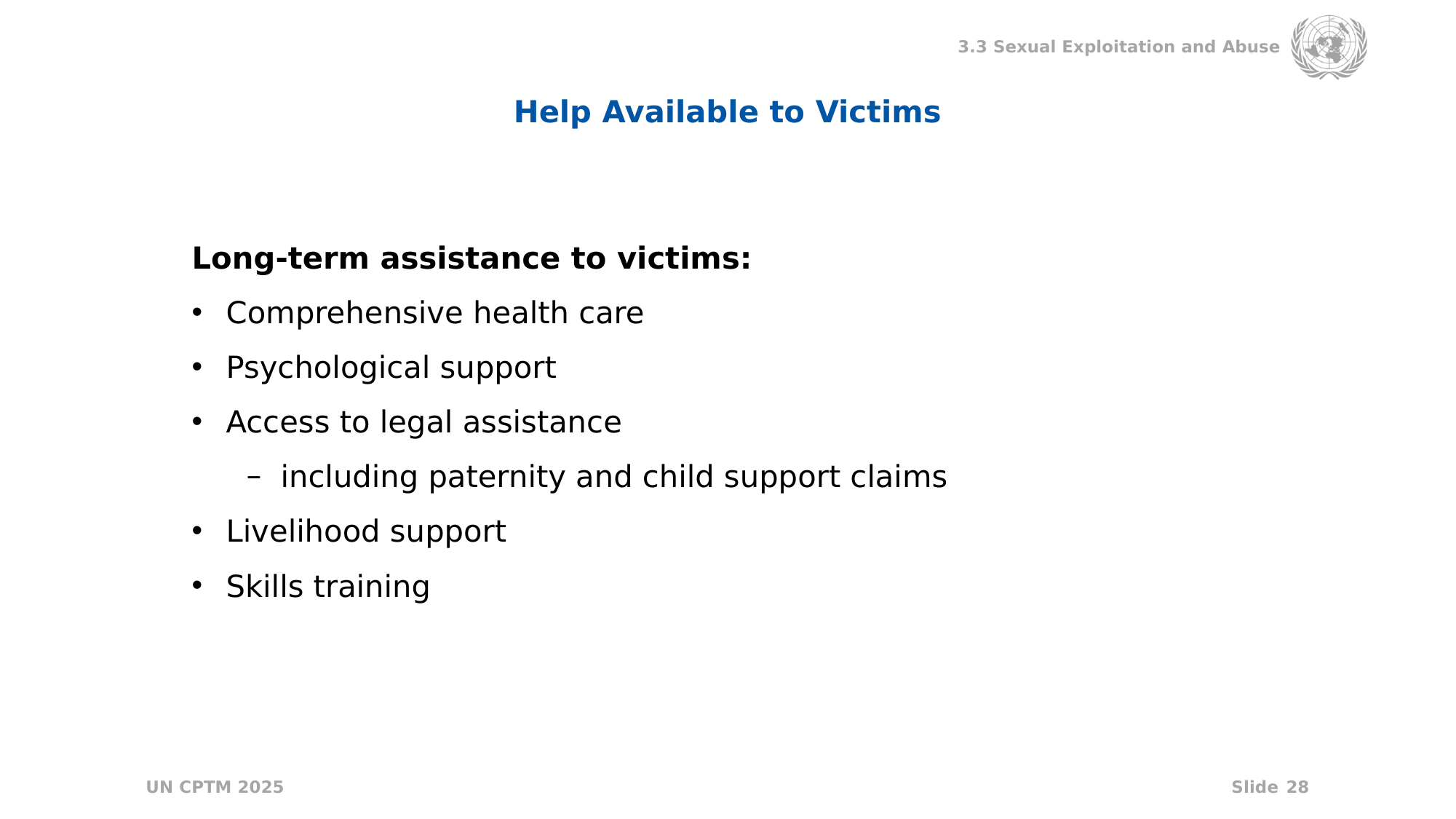

Help Available to Victims
Long-term assistance to victims:
Comprehensive health care
Psychological support
Access to legal assistance
including paternity and child support claims
Livelihood support
Skills training